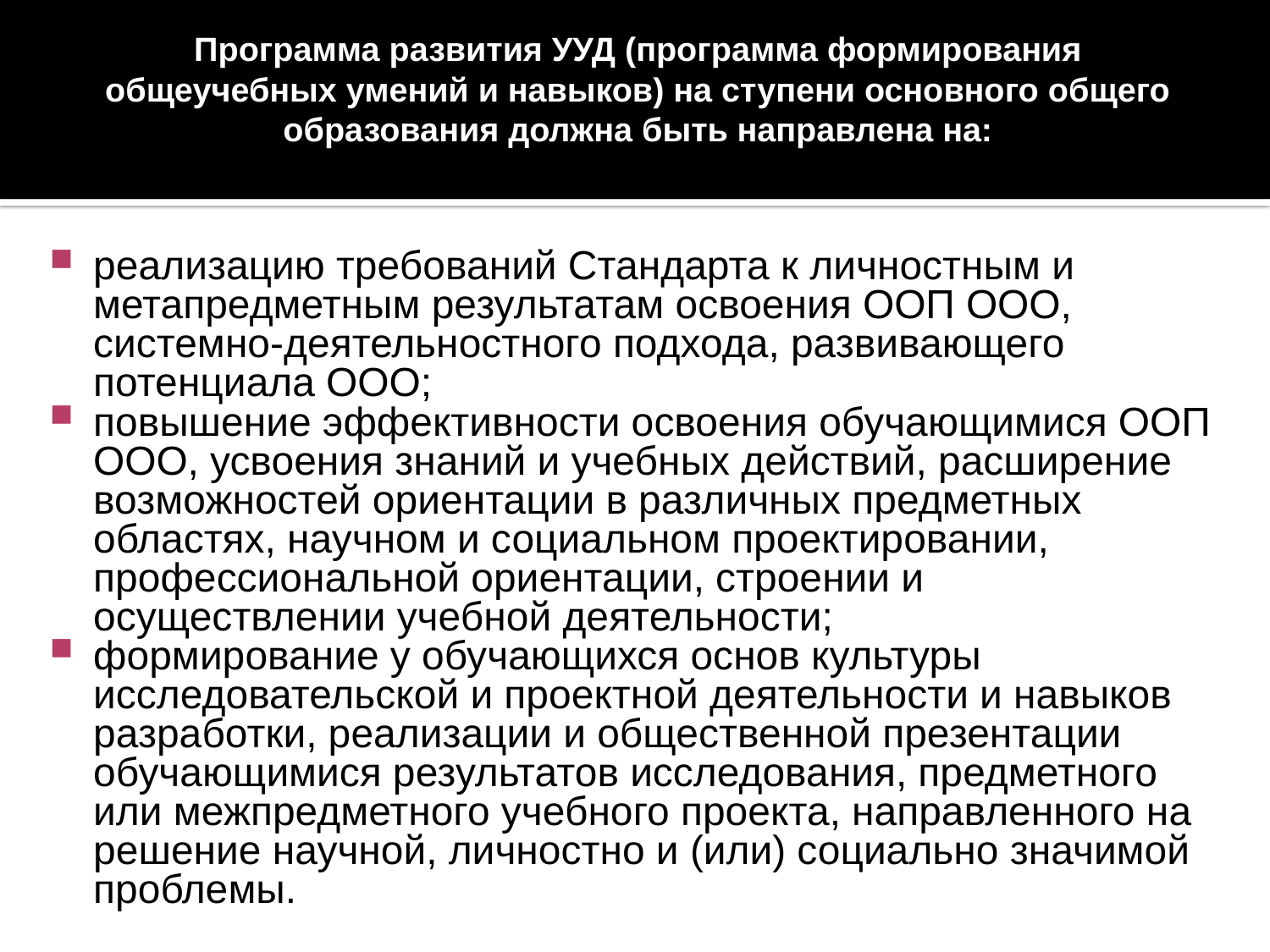

# Программа развития УУД (программа формирования общеучебных умений и навыков) на ступени основного общего образования должна быть направлена на:
реализацию требований Стандарта к личностным и метапредметным результатам освоения ООП ООО, системно-деятельностного подхода, развивающего потенциала ООО;
повышение эффективности освоения обучающимися ООП ООО, усвоения знаний и учебных действий, расширение возможностей ориентации в различных предметных областях, научном и социальном проектировании, профессиональной ориентации, строении и осуществлении учебной деятельности;
формирование у обучающихся основ культуры исследовательской и проектной деятельности и навыков разработки, реализации и общественной презентации обучающимися результатов исследования, предметного или межпредметного учебного проекта, направленного на решение научной, личностно и (или) социально значимой проблемы.